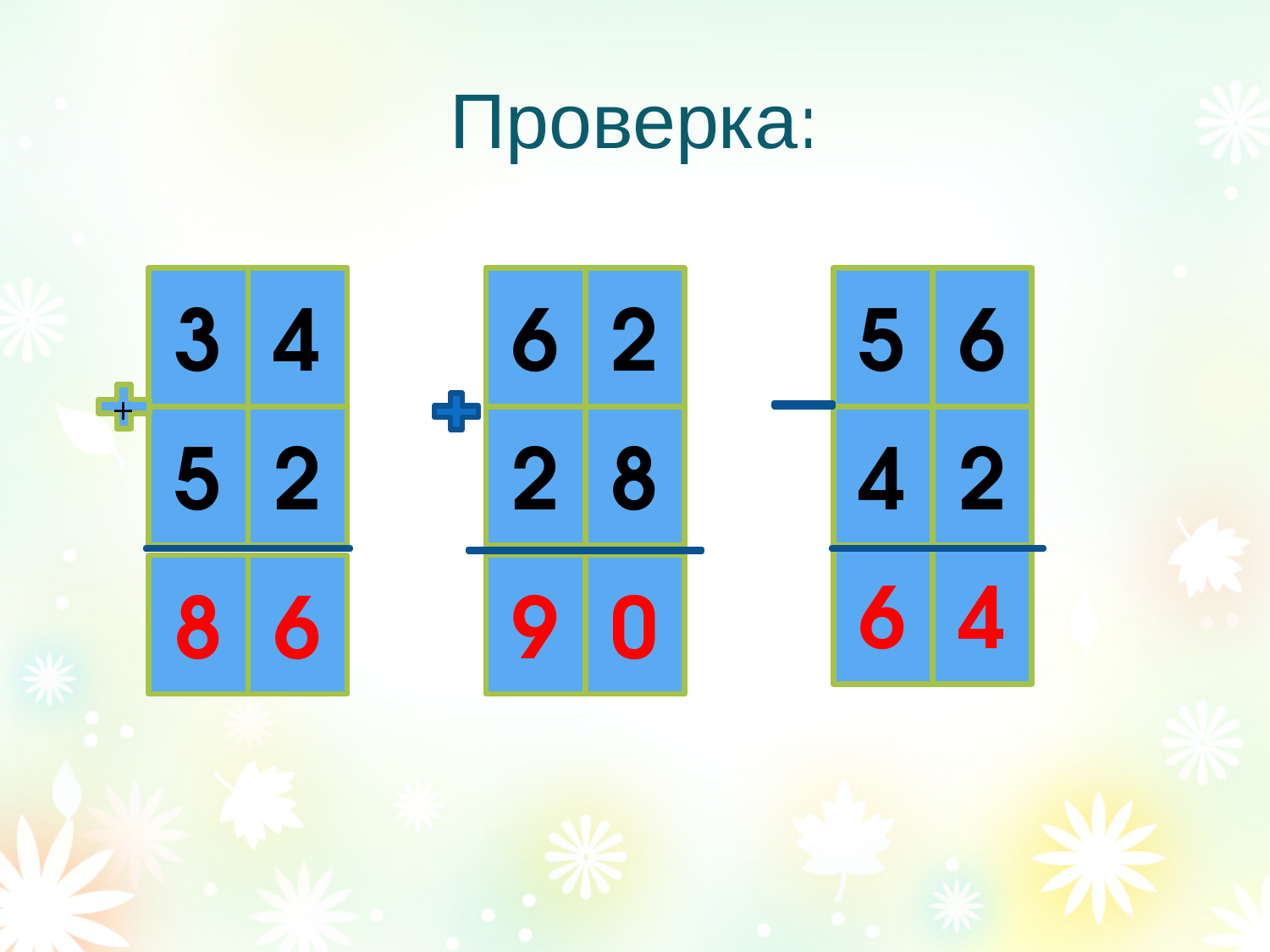

# Проверка:

3
4
6
2
5
6
+

5
2
2
8
4
2

6
4
8
6
9
0